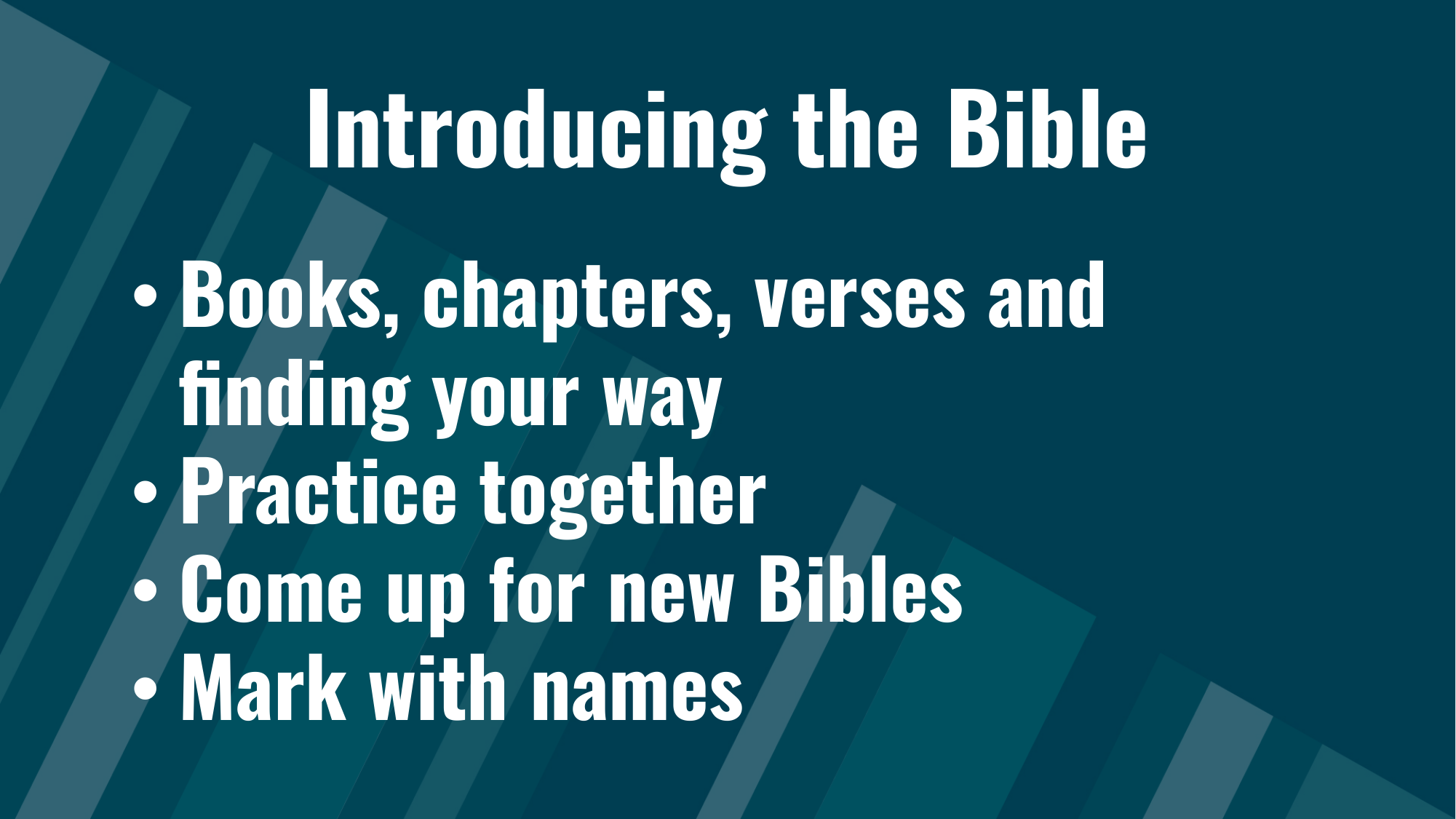

Introducing the Bible

Books, chapters, verses and finding your way
Practice together
Come up for new Bibles
Mark with names